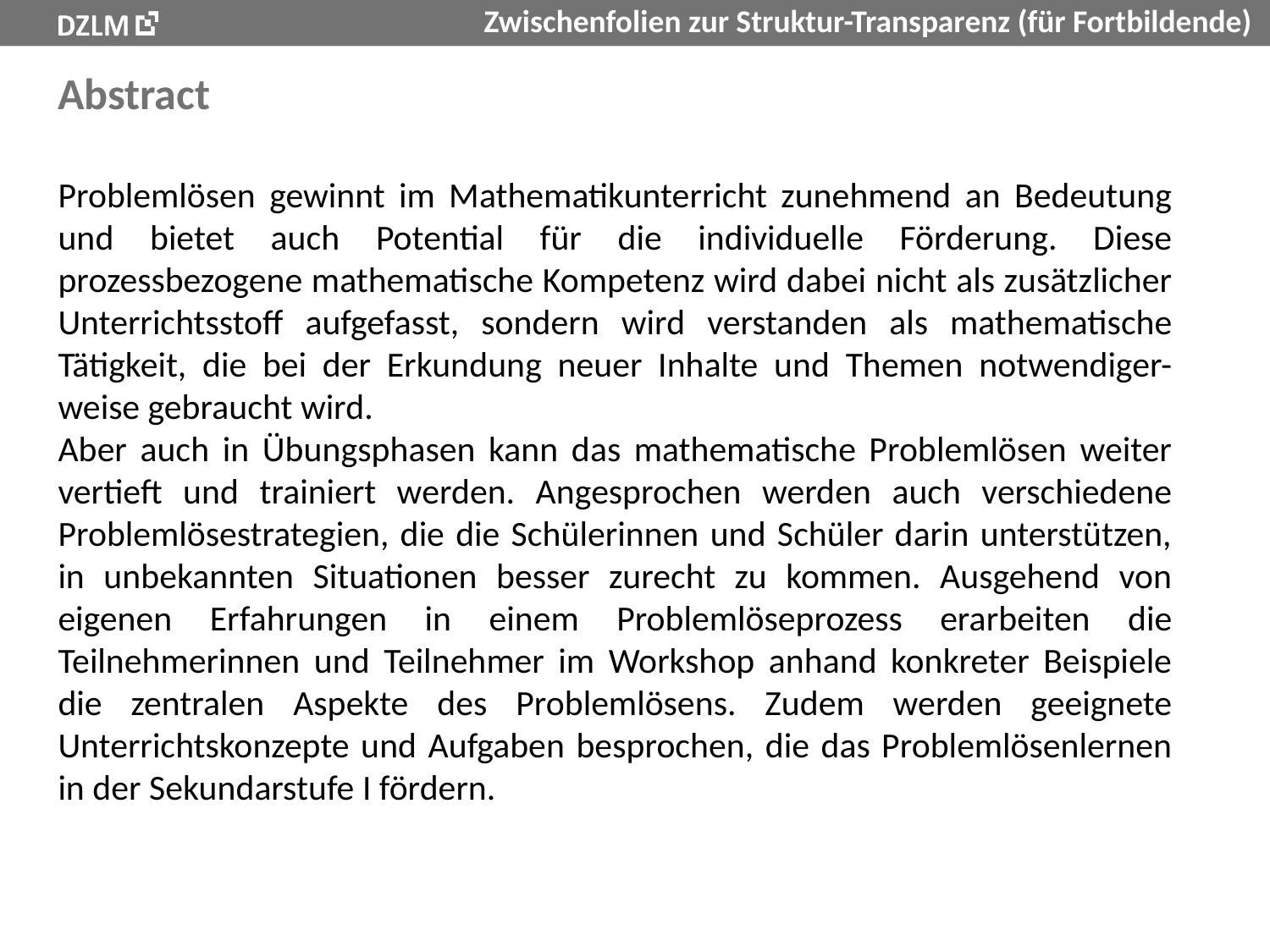

# Abstract
Problemlösen gewinnt im Mathematikunterricht zunehmend an Bedeutung und bietet auch Potential für die individuelle Förderung. Diese prozessbezogene mathematische Kompetenz wird dabei nicht als zusätzlicher Unterrichtsstoff aufgefasst, sondern wird verstanden als mathematische Tätigkeit, die bei der Erkundung neuer Inhalte und Themen notwendiger-weise gebraucht wird.
Aber auch in Übungsphasen kann das mathematische Problemlösen weiter vertieft und trainiert werden. Angesprochen werden auch verschiedene Problemlösestrategien, die die Schülerinnen und Schüler darin unterstützen, in unbekannten Situationen besser zurecht zu kommen. Ausgehend von eigenen Erfahrungen in einem Problemlöseprozess erarbeiten die Teilnehmerinnen und Teilnehmer im Workshop anhand konkreter Beispiele die zentralen Aspekte des Problemlösens. Zudem werden geeignete Unterrichtskonzepte und Aufgaben besprochen, die das Problemlösenlernen in der Sekundarstufe I fördern.